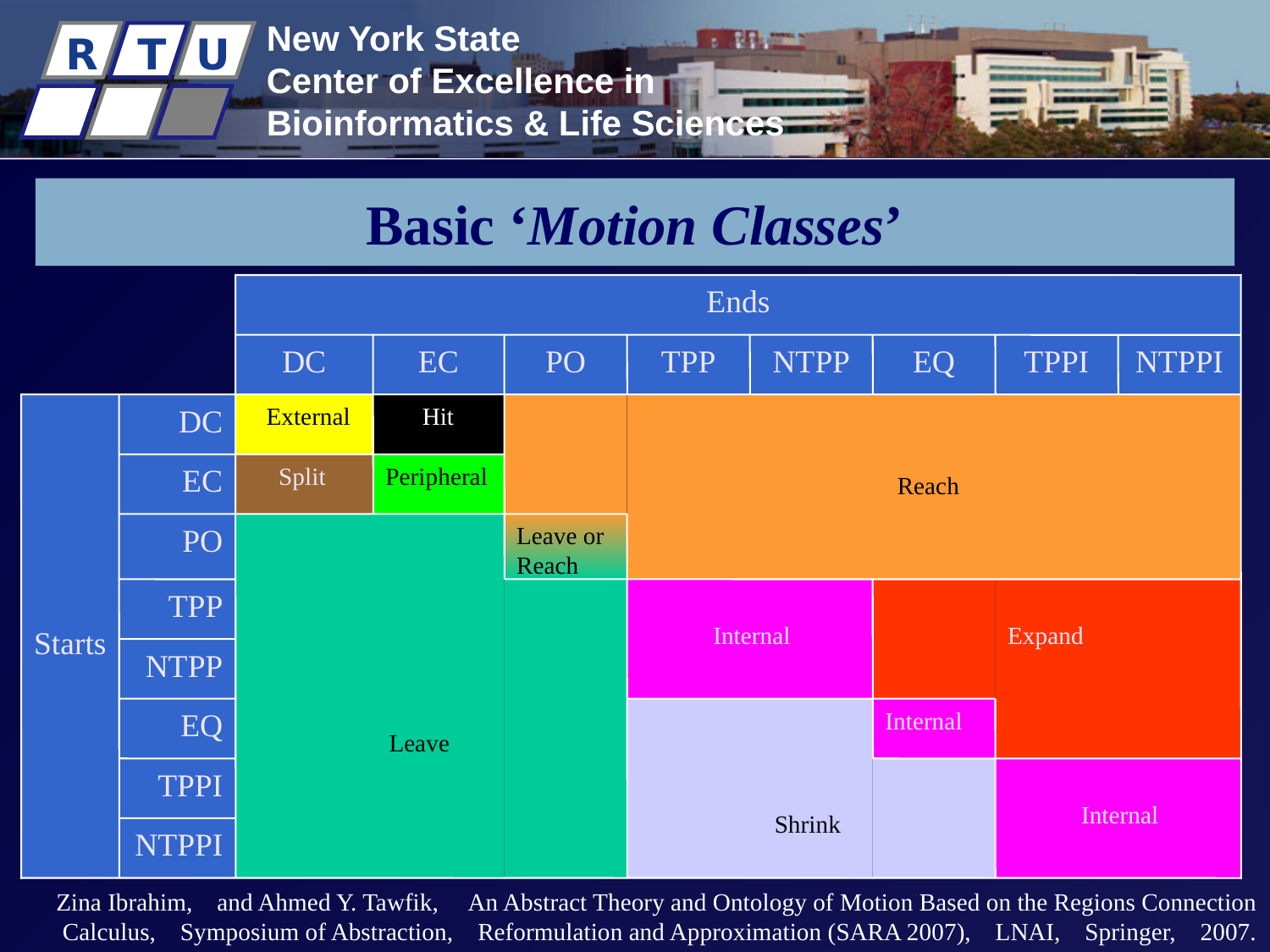

# Basic ‘Motion Classes’
Ends

DC

EC

PO

TPP

NTPP

EQ

TPPI

NTPPI

Starts

DC

   External
      Hit

                                          Reach
EC

     Split
Peripheral
PO

                       Leave
Leave or Reach

TPP

            Internal

Expand
NTPP

EQ

                      Shrink

Internal

TPPI

            Internal
NTPPI

Zina Ibrahim,    and Ahmed Y. Tawfik,     An Abstract Theory and Ontology of Motion Based on the Regions Connection Calculus,    Symposium of Abstraction,    Reformulation and Approximation (SARA 2007),    LNAI,    Springer,    2007.